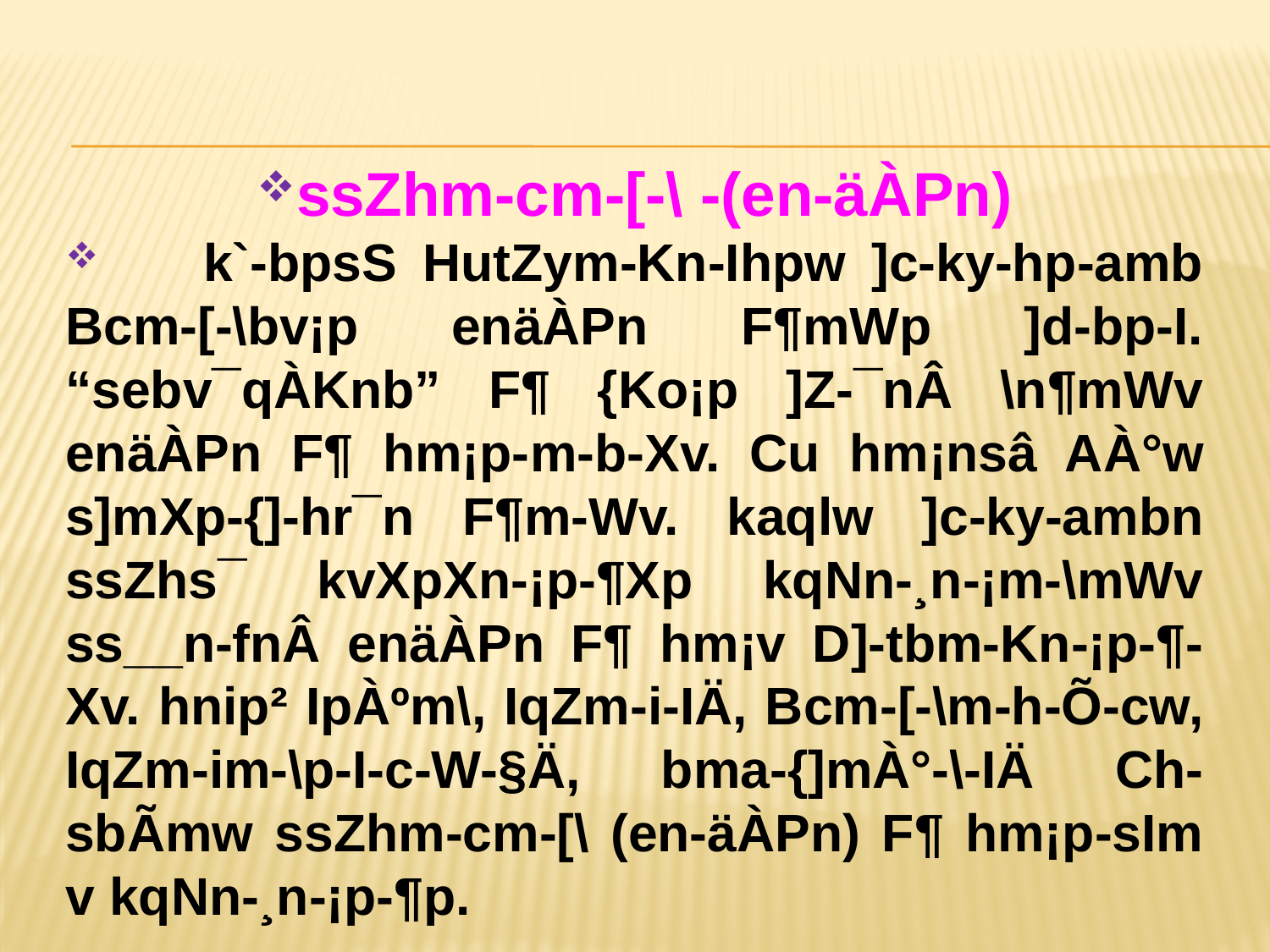

ssZhm-cm-[-\ -(en-äÀPn)
 	k`-bpsS HutZym-Kn-Ihpw ]c-ky-hp-amb Bcm-[-\bv¡p enäÀPn F¶mWp ]d-bp-I. “sebv¯qÀKnb” F¶ {Ko¡p ]Z-¯nÂ \n¶mWv enäÀPn F¶ hm¡p-­m-b-Xv. Cu hm¡nsâ AÀ°w s]mXp-{]-hr¯n F¶m-Wv. kaqlw ]c-ky-ambn ssZhs¯ kvXpXn-¡p-¶Xp kqNn-¸n-¡m-\mWv ss__n-fnÂ enäÀPn F¶ hm¡v D]-tbm-Kn-¡p-¶-Xv. hnip² IpÀºm\, IqZm-i-IÄ, Bcm-[-\m-h-Õ-cw, IqZm-im-\p-I-c-W-§Ä, bma-{]mÀ°-\-IÄ Ch-sbÃmw ssZhm-cm-[\ (en-äÀPn) F¶ hm¡p-sIm­v kqNn-¸n-¡p-¶p.